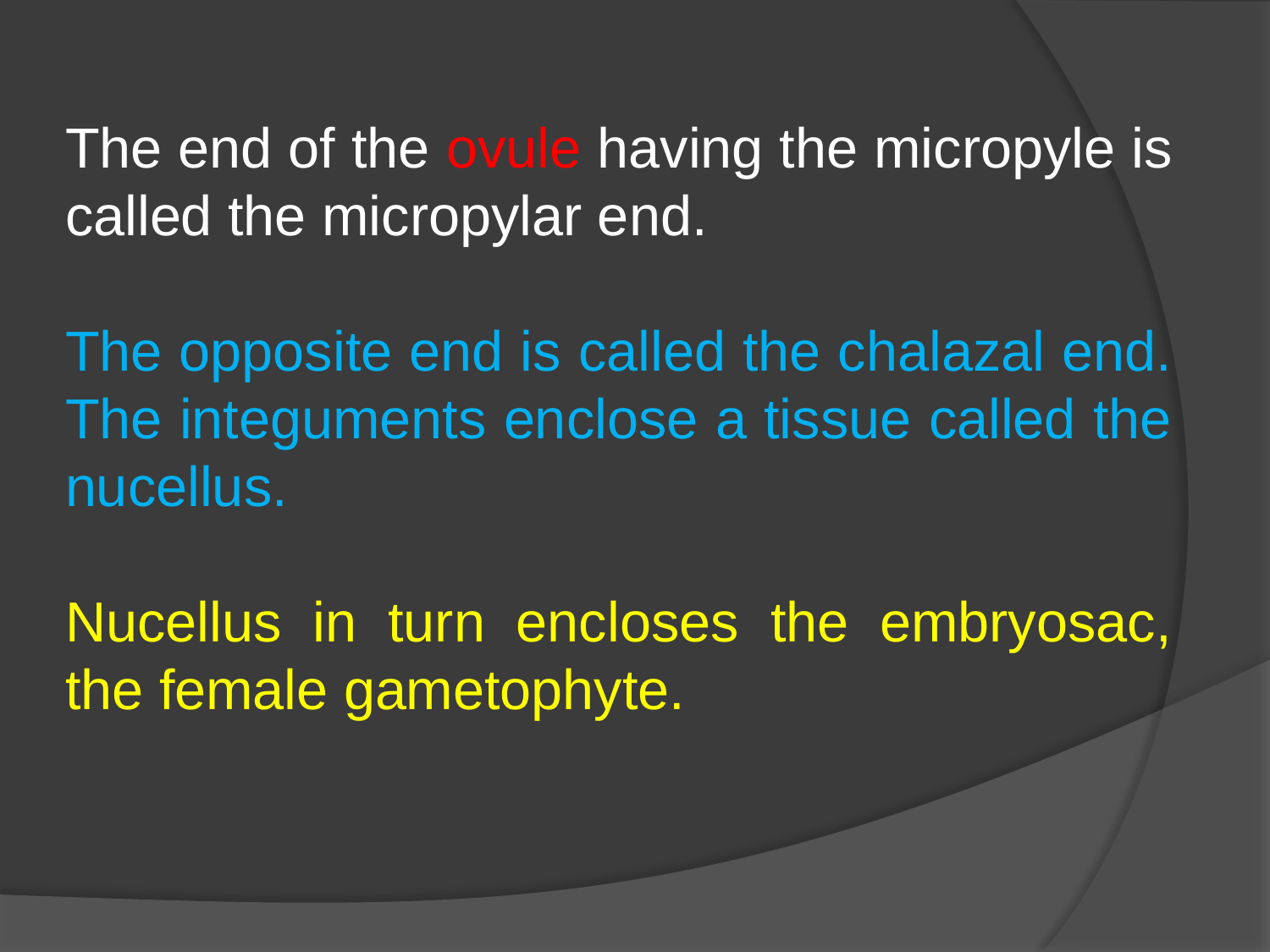

The end of the ovule having the micropyle is called the micropylar end.

The opposite end is called the chalazal end. The integuments enclose a tissue called the nucellus.

Nucellus in turn encloses the embryosac, the female gametophyte.